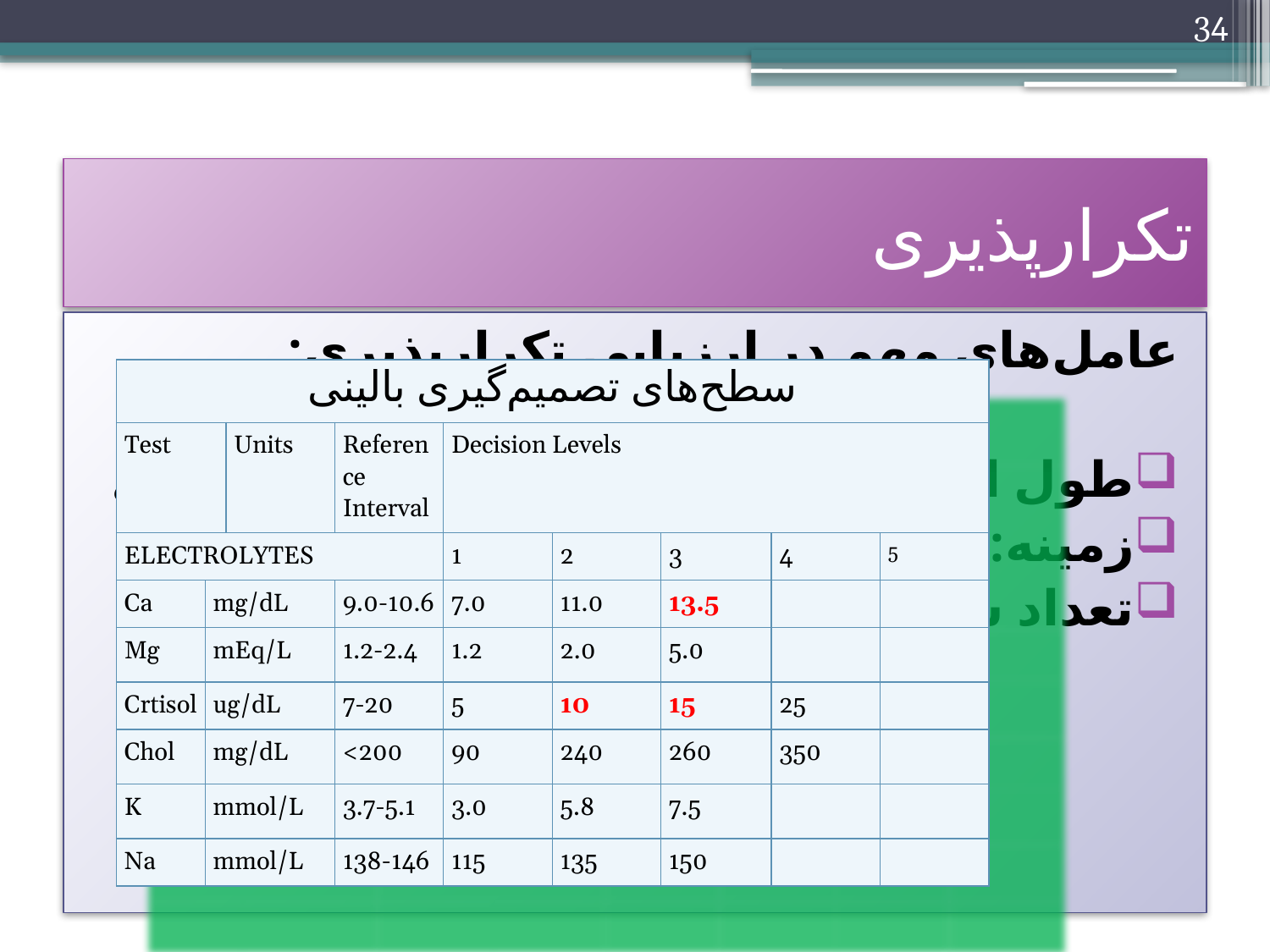

34
# تکرارپذیری
عامل‌های مهم در ارزیابی تکرارپذیری:

طول ارزیابی: یک دور، یک روز، روز به روز یا بین روزی
زمینه: سرم، پلاسما، ادرار، CSF، مایع سروزی
تعداد سطح‌ها؛ غلظت‌های اساسی:
				- بالینی
				- سنجشی

| سطح‌های تصمیم‌گیری بالینی |  |  |  |  |  |  |  |  |
| --- | --- | --- | --- | --- | --- | --- | --- | --- |
| Test |  | Units | Reference Interval | Decision Levels |  |  |  |  |
| ELECTROLYTES |  |  |  | 1 | 2 | 3 | 4 | 5 |
| Ca | mg/dL |  | 9.0-10.6 | 7.0 | 11.0 | 13.5 |  |  |
| Mg | mEq/L |  | 1.2-2.4 | 1.2 | 2.0 | 5.0 |  |  |
| Crtisol | ug/dL |  | 7-20 | 5 | 10 | 15 | 25 |  |
| Chol | mg/dL |  | <200 | 90 | 240 | 260 | 350 |  |
| K | mmol/L |  | 3.7-5.1 | 3.0 | 5.8 | 7.5 |  |  |
| Na | mmol/L |  | 138-146 | 115 | 135 | 150 |  |  |